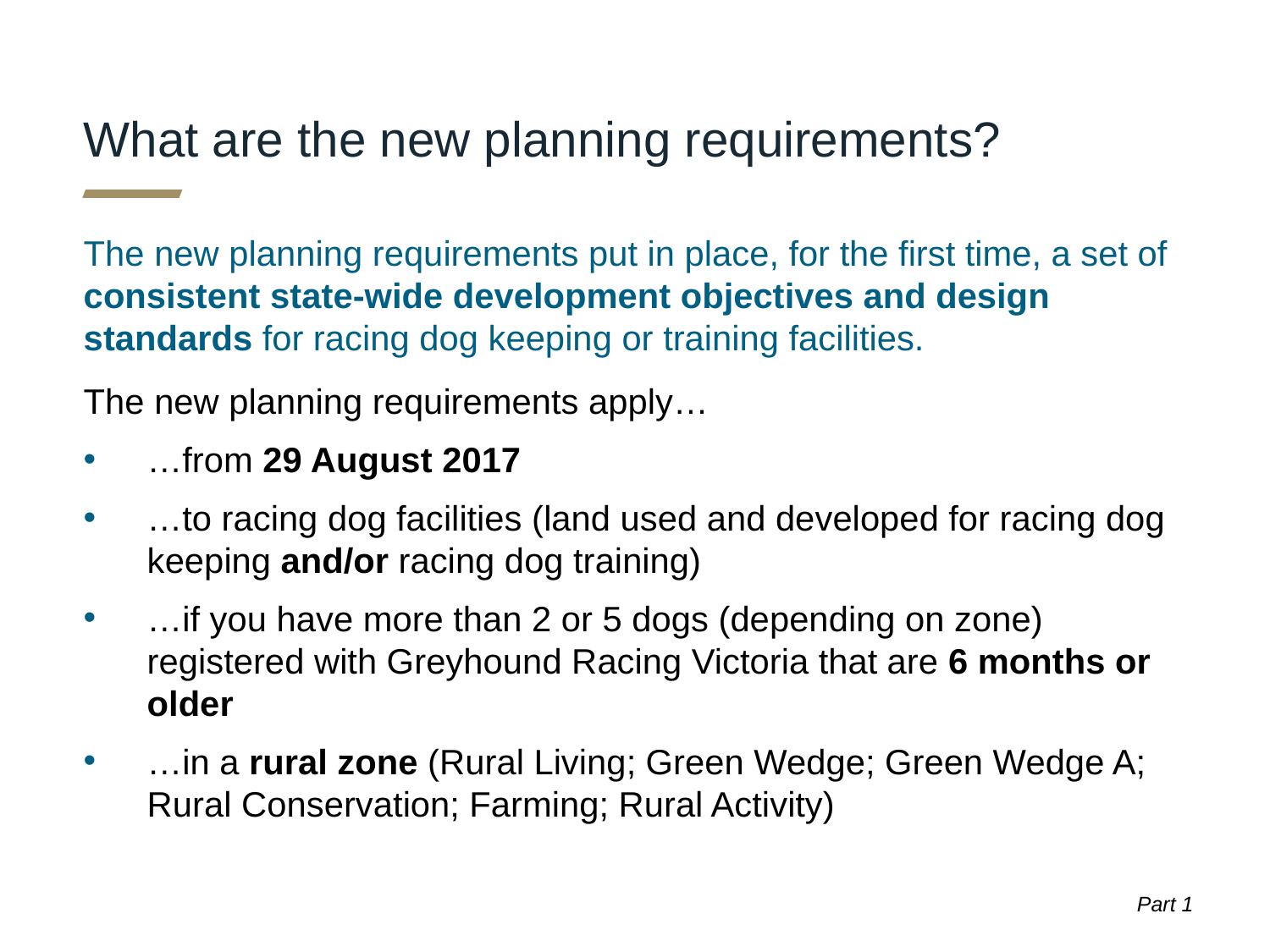

# What are the new planning requirements?
The new planning requirements put in place, for the first time, a set of consistent state-wide development objectives and design standards for racing dog keeping or training facilities.
The new planning requirements apply…
…from 29 August 2017
…to racing dog facilities (land used and developed for racing dog keeping and/or racing dog training)
…if you have more than 2 or 5 dogs (depending on zone) registered with Greyhound Racing Victoria that are 6 months or older
…in a rural zone (Rural Living; Green Wedge; Green Wedge A; Rural Conservation; Farming; Rural Activity)
Part 1